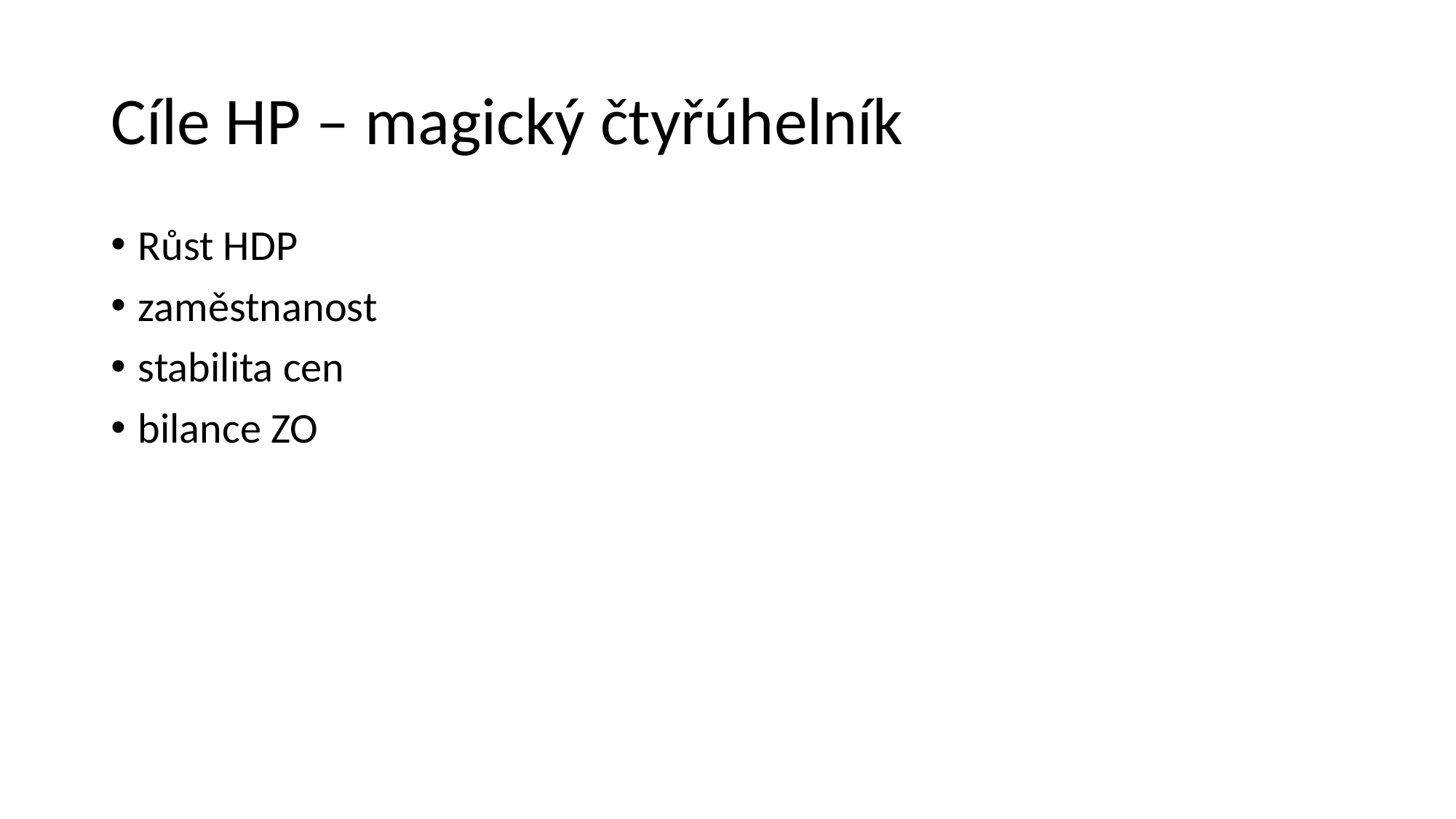

# Cíle HP – magický čtyřúhelník
Růst HDP
zaměstnanost
stabilita cen
bilance ZO